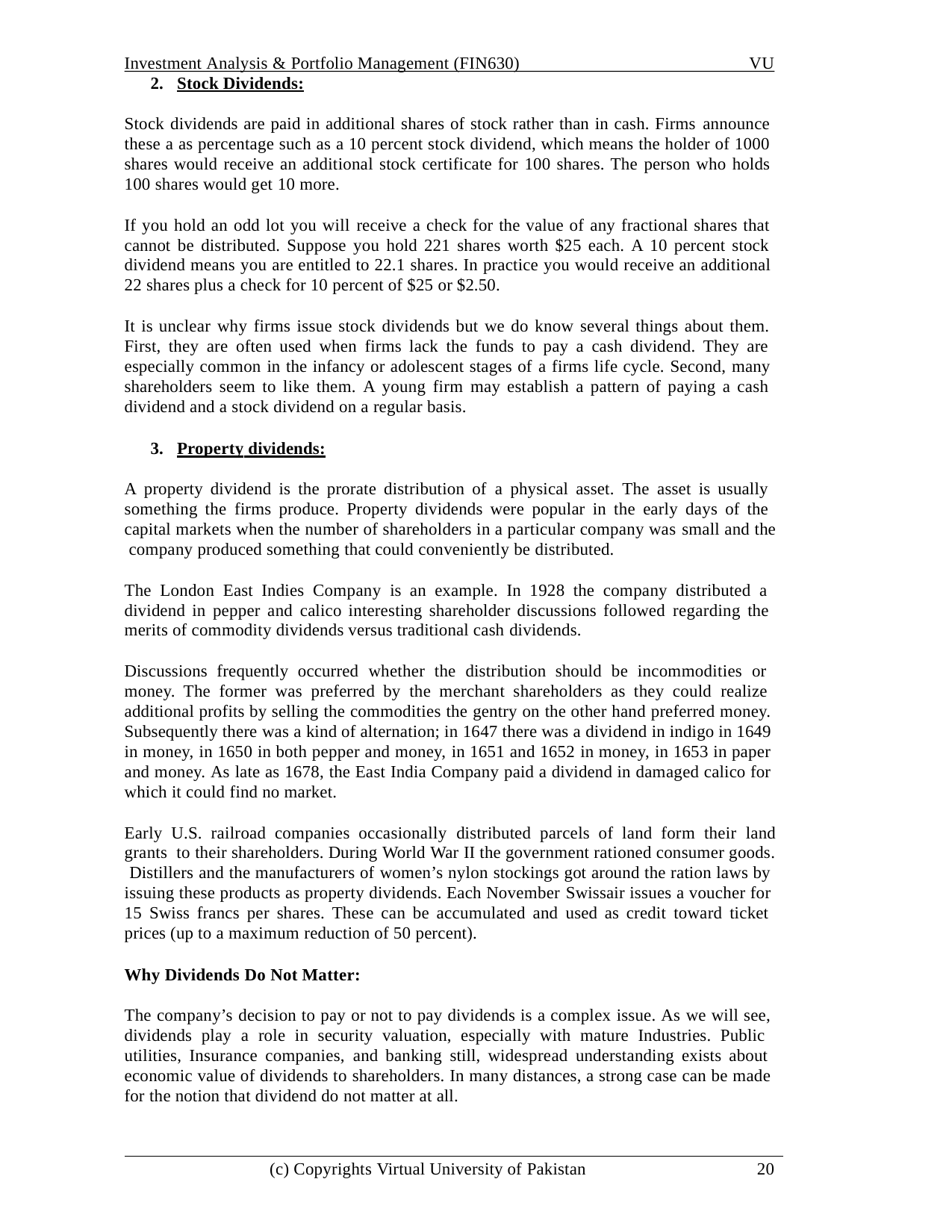

Investment Analysis & Portfolio Management (FIN630)
VU
Stock Dividends:

Stock dividends are paid in additional shares of stock rather than in cash. Firms announce  these a as percentage such as a 10 percent stock dividend, which means the holder of 1000  shares would receive an additional stock certificate for 100 shares. The person who holds  100 shares would get 10 more.

If you hold an odd lot you will receive a check for the value of any fractional shares that  cannot be distributed. Suppose you hold 221 shares worth $25 each. A 10 percent stock  dividend means you are entitled to 22.1 shares. In practice you would receive an additional  22 shares plus a check for 10 percent of $25 or $2.50.

It is unclear why firms issue stock dividends but we do know several things about them.  First, they are often used when firms lack the funds to pay a cash dividend. They are  especially common in the infancy or adolescent stages of a firms life cycle. Second, many  shareholders seem to like them. A young firm may establish a pattern of paying a cash  dividend and a stock dividend on a regular basis.

Property dividends:

A property dividend is the prorate distribution of a physical asset. The asset is usually  something the firms produce. Property dividends were popular in the early days of the  capital markets when the number of shareholders in a particular company was small and the  company produced something that could conveniently be distributed.

The London East Indies Company is an example. In 1928 the company distributed a  dividend in pepper and calico interesting shareholder discussions followed regarding the  merits of commodity dividends versus traditional cash dividends.

Discussions frequently occurred whether the distribution should be incommodities or  money. The former was preferred by the merchant shareholders as they could realize  additional profits by selling the commodities the gentry on the other hand preferred money.  Subsequently there was a kind of alternation; in 1647 there was a dividend in indigo in 1649  in money, in 1650 in both pepper and money, in 1651 and 1652 in money, in 1653 in paper  and money. As late as 1678, the East India Company paid a dividend in damaged calico for  which it could find no market.

Early U.S. railroad companies occasionally distributed parcels of land form their land grants  to their shareholders. During World War II the government rationed consumer goods.  Distillers and the manufacturers of women’s nylon stockings got around the ration laws by  issuing these products as property dividends. Each November Swissair issues a voucher for  15 Swiss francs per shares. These can be accumulated and used as credit toward ticket  prices (up to a maximum reduction of 50 percent).

Why Dividends Do Not Matter:

The company’s decision to pay or not to pay dividends is a complex issue. As we will see,  dividends play a role in security valuation, especially with mature Industries. Public  utilities, Insurance companies, and banking still, widespread understanding exists about  economic value of dividends to shareholders. In many distances, a strong case can be made  for the notion that dividend do not matter at all.

(c) Copyrights Virtual University of Pakistan
20